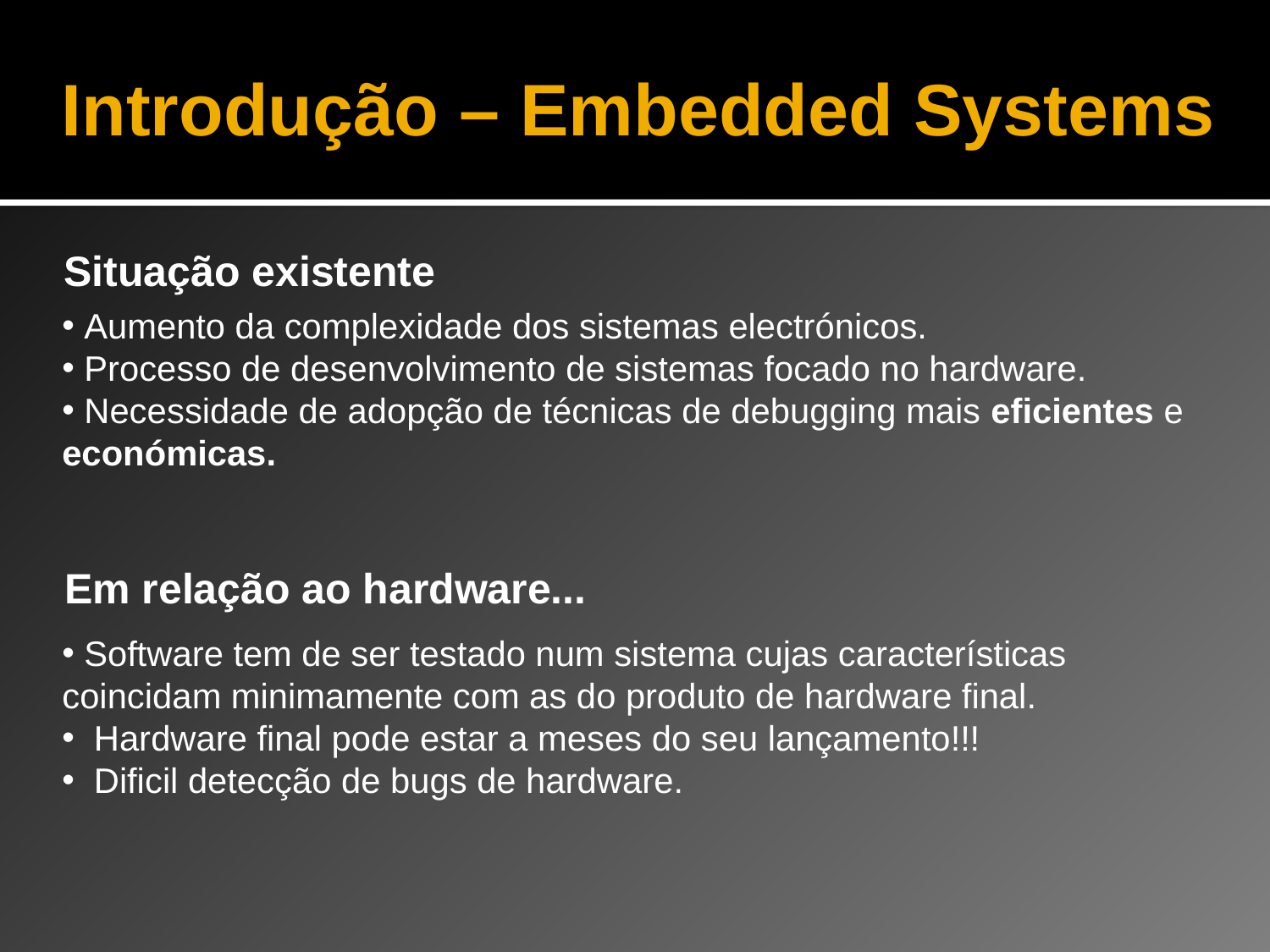

# Introdução – Embedded Systems
Situação existente
 Aumento da complexidade dos sistemas electrónicos.
 Processo de desenvolvimento de sistemas focado no hardware.
 Necessidade de adopção de técnicas de debugging mais eficientes e económicas.

Em relação ao hardware...
 Software tem de ser testado num sistema cujas características coincidam minimamente com as do produto de hardware final.
  Hardware final pode estar a meses do seu lançamento!!!
  Dificil detecção de bugs de hardware.